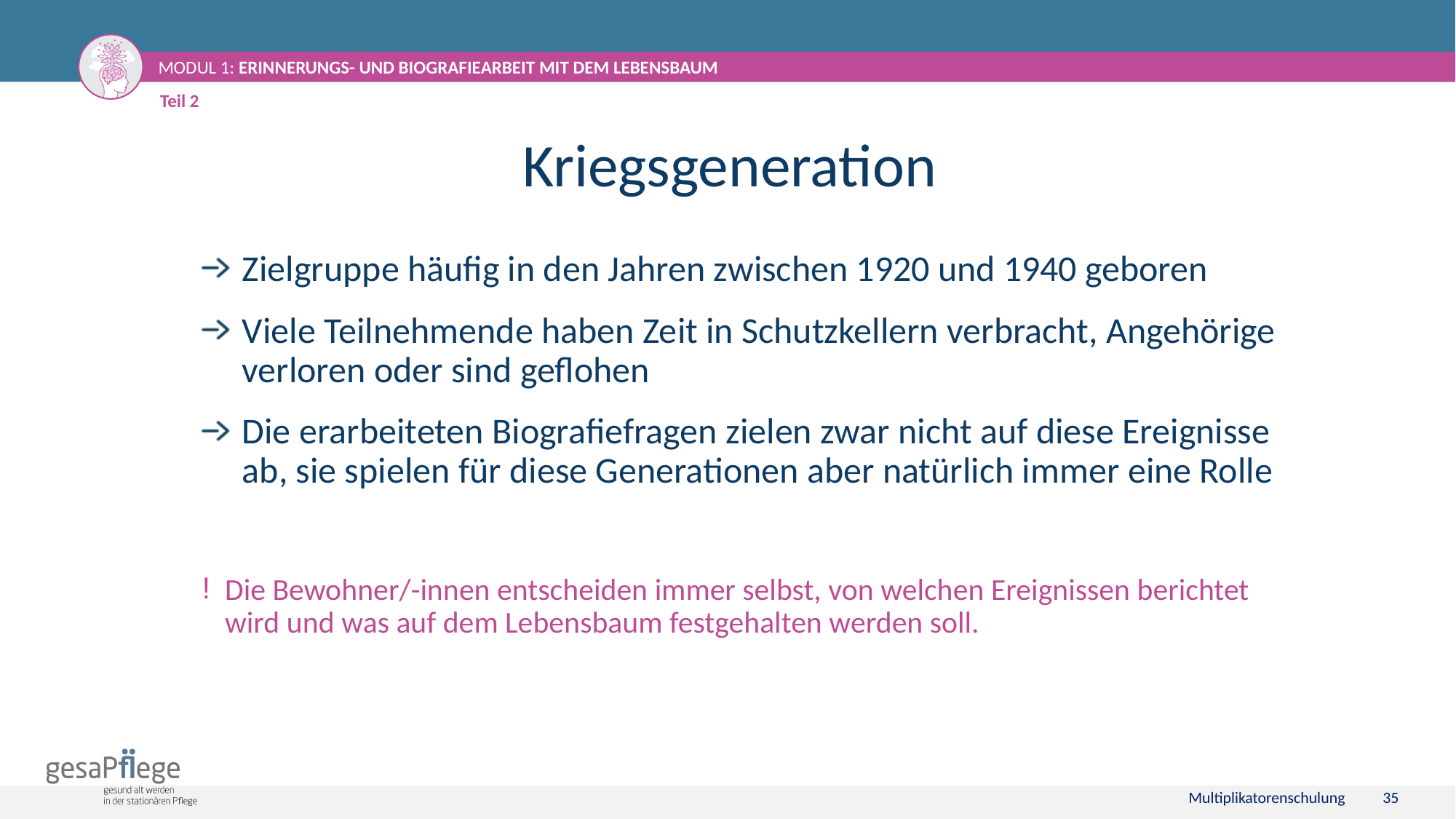

Teil 2
# Kriegsgeneration
Zielgruppe häufig in den Jahren zwischen 1920 und 1940 geboren
Viele Teilnehmende haben Zeit in Schutzkellern verbracht, Angehörige verloren oder sind geflohen
Die erarbeiteten Biografiefragen zielen zwar nicht auf diese Ereignisse ab, sie spielen für diese Generationen aber natürlich immer eine Rolle

Die Bewohner/-innen entscheiden immer selbst, von welchen Ereignissen berichtet wird und was auf dem Lebensbaum festgehalten werden soll.
Multiplikatorenschulung
35